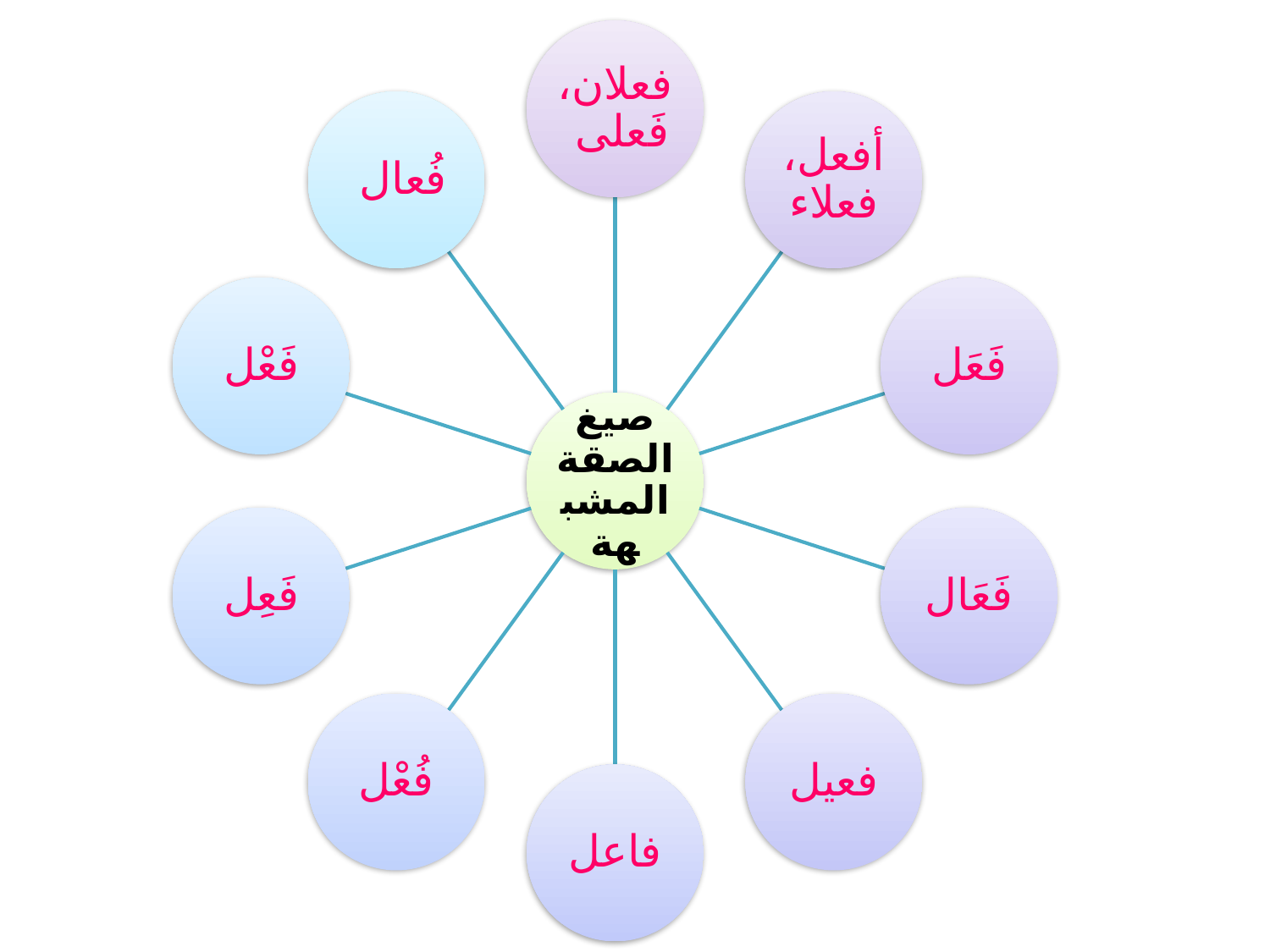

صيغ الصقة المشبهة

فعلان، فَعلى

أفعل، فعلاء

فَعَل

فَعَال

فعيل

فاعل

فُعْل

فَعِل

فَعْل

فُعال